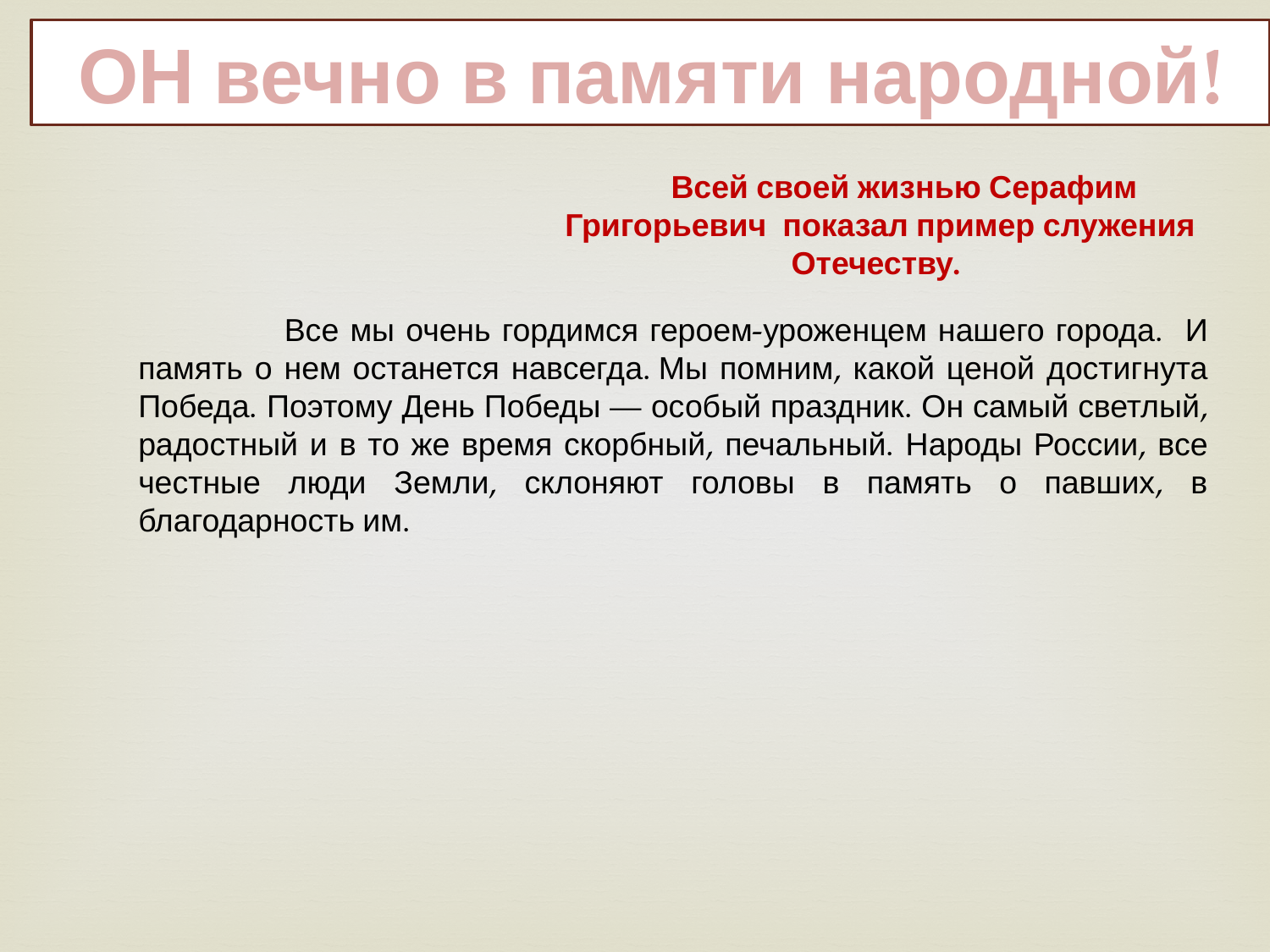

ОН вечно в памяти народной!
      Всей своей жизнью Серафим Григорьевич  показал пример служения Отечеству.
             Все мы очень гордимся героем-уроженцем нашего города.  И память о нем останется навсегда. Мы помним, какой ценой достигнута Победа. Поэтому День Победы — особый праздник. Он самый светлый, радостный и в то же время скорбный, печальный. Народы России, все честные люди Земли, склоняют головы в память о павших, в благодарность им.